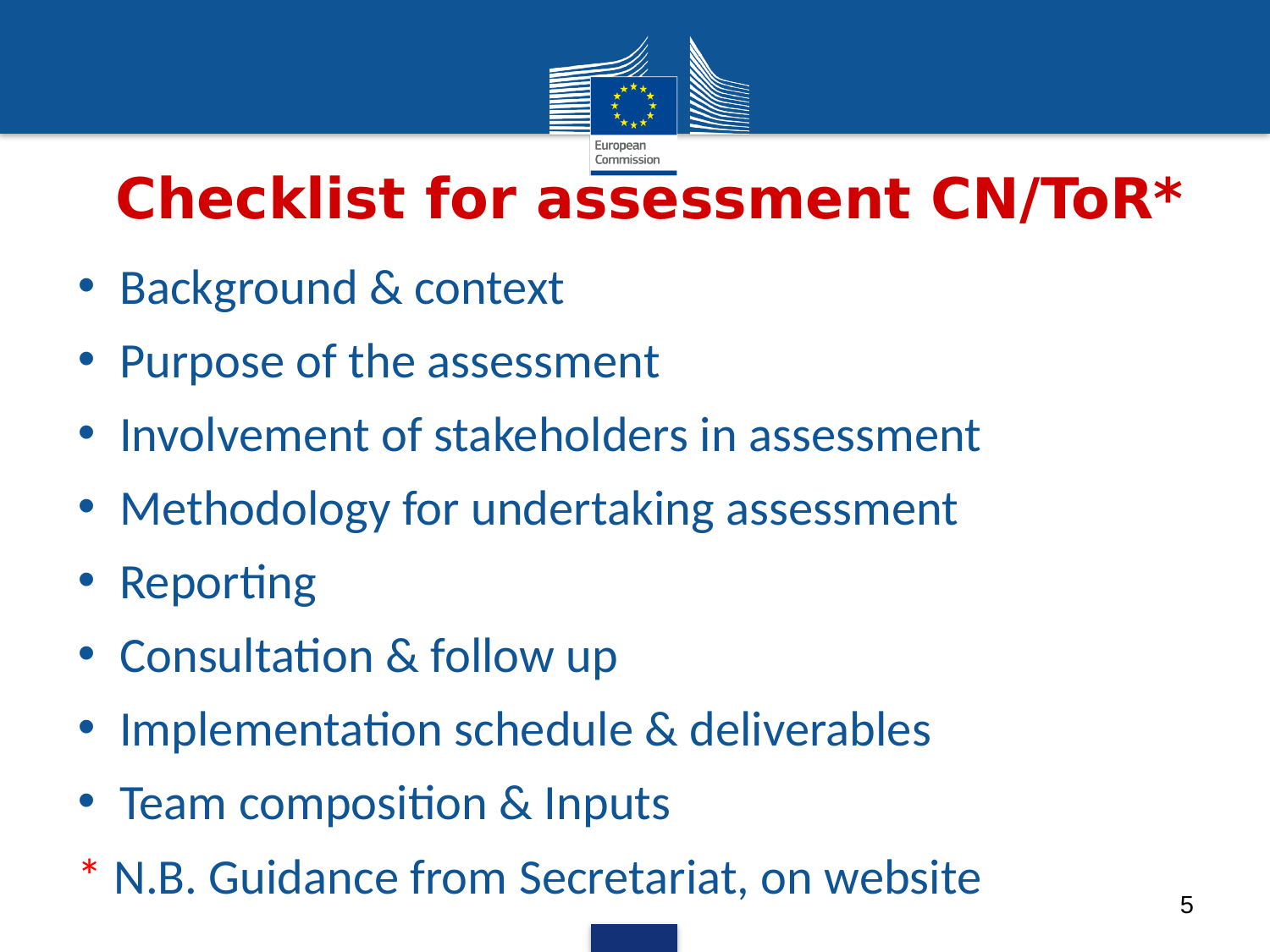

# Checklist for assessment CN/ToR*
Background & context
Purpose of the assessment
Involvement of stakeholders in assessment
Methodology for undertaking assessment
Reporting
Consultation & follow up
Implementation schedule & deliverables
Team composition & Inputs
* N.B. Guidance from Secretariat, on website

5